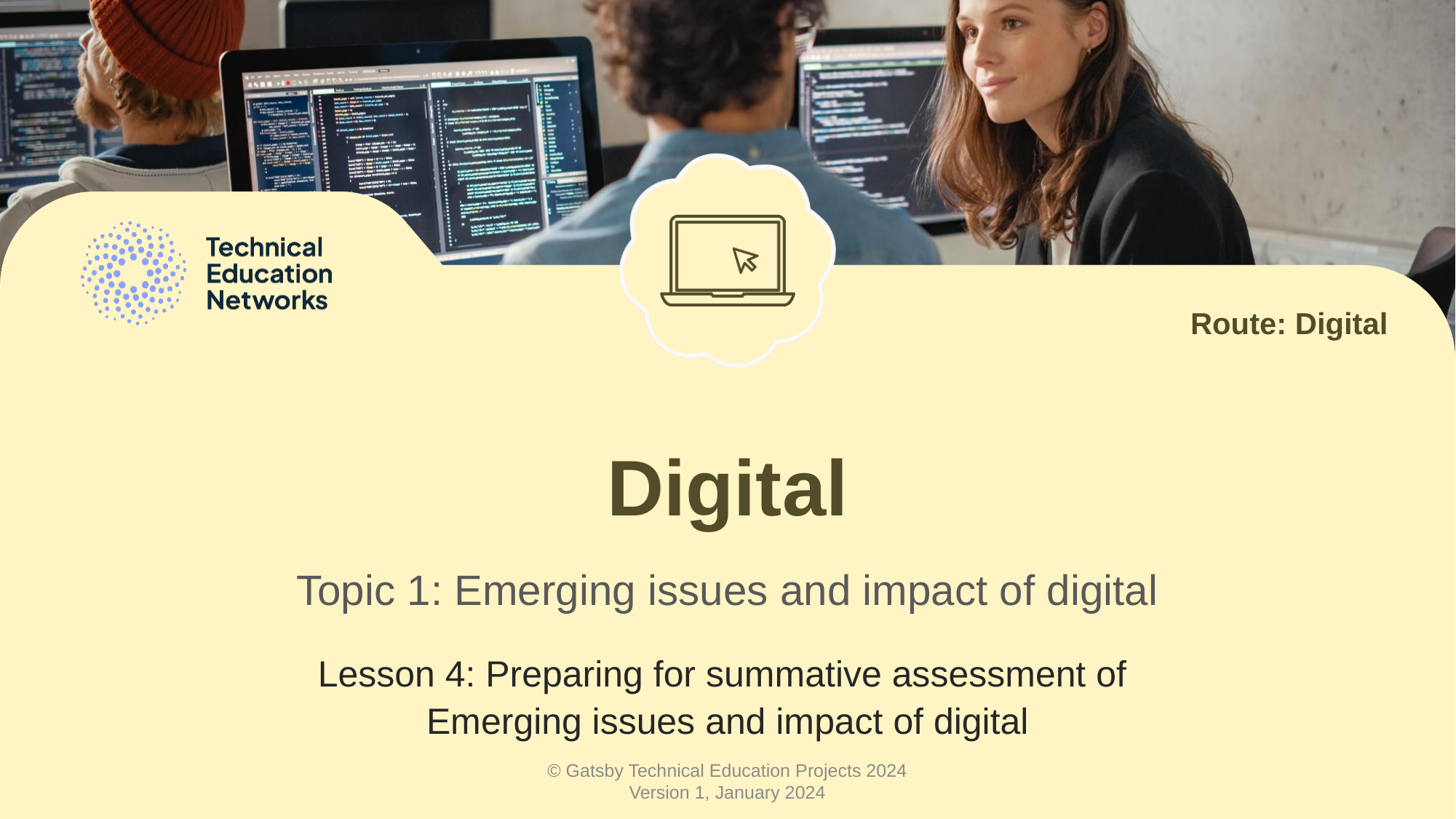

Route: Digital
# Digital
Topic 1: Emerging issues and impact of digital
Lesson 4: Preparing for summative assessment of
Emerging issues and impact of digital